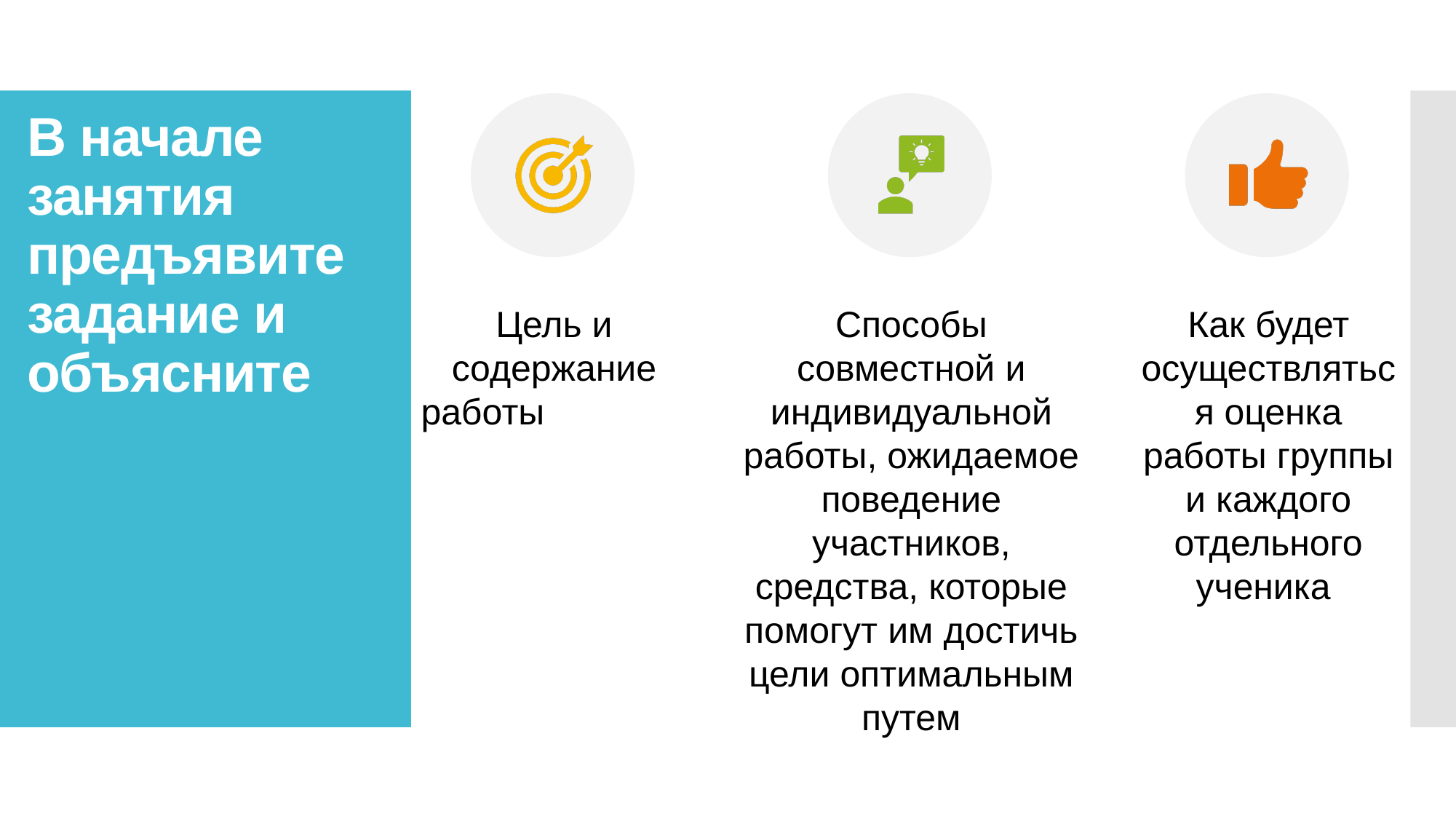

Цель и содержание работы
Способы совместной и индивидуальной работы, ожидаемое поведение участников, средства, которые помогут им достичь цели оптимальным путем
Как будет осуществляться оценка работы группы и каждого отдельного ученика
# В начале занятия предъявите задание и объясните